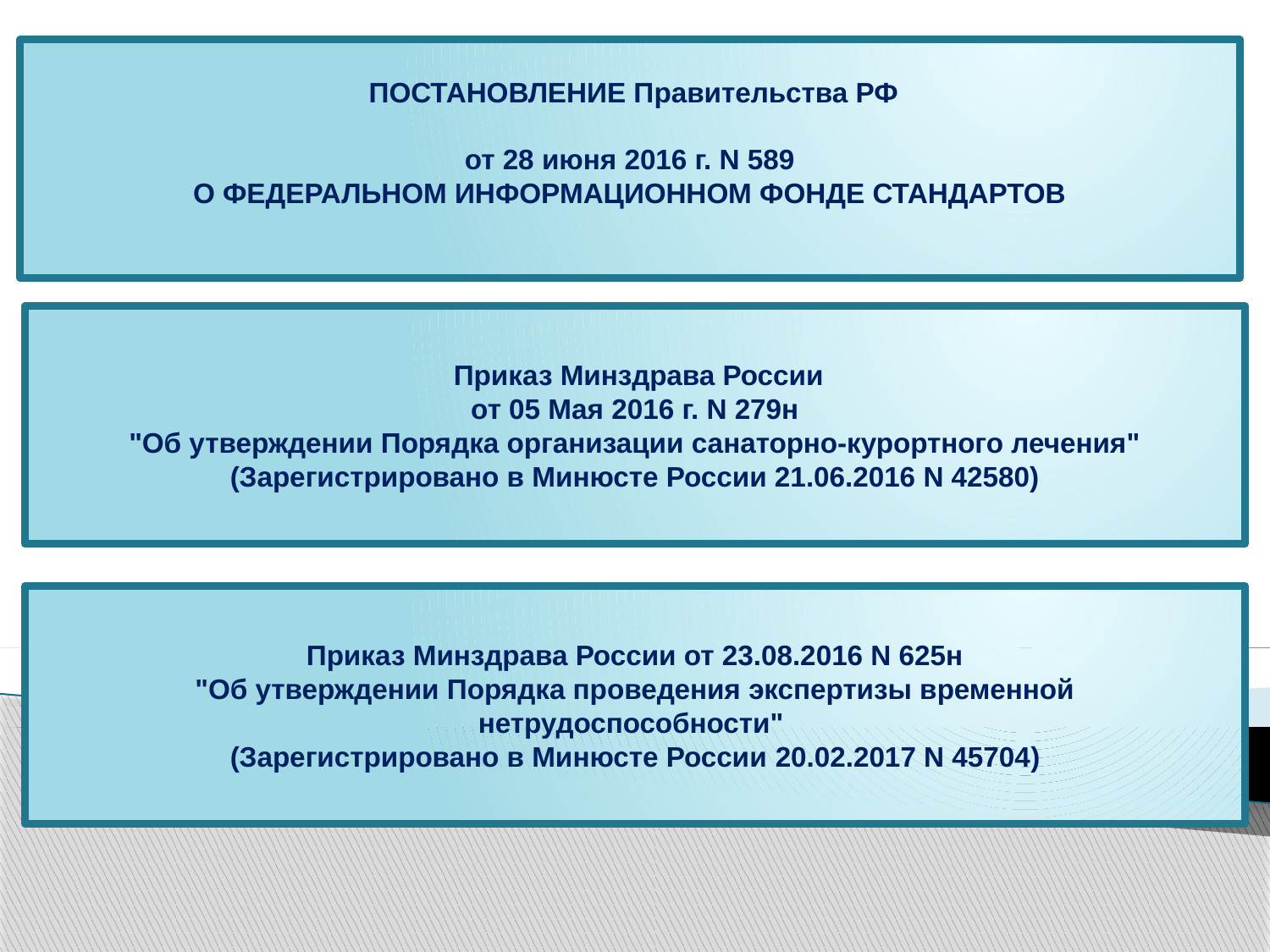

ПОСТАНОВЛЕНИЕ Правительства РФ

от 28 июня 2016 г. N 589
О ФЕДЕРАЛЬНОМ ИНФОРМАЦИОННОМ ФОНДЕ СТАНДАРТОВ

 Приказ Минздрава России
от 05 Мая 2016 г. N 279н
"Об утверждении Порядка организации санаторно-курортного лечения"
(Зарегистрировано в Минюсте России 21.06.2016 N 42580)

 Приказ Минздрава России от 23.08.2016 N 625н 
"Об утверждении Порядка проведения экспертизы временной нетрудоспособности" 
(Зарегистрировано в Минюсте России 20.02.2017 N 45704)